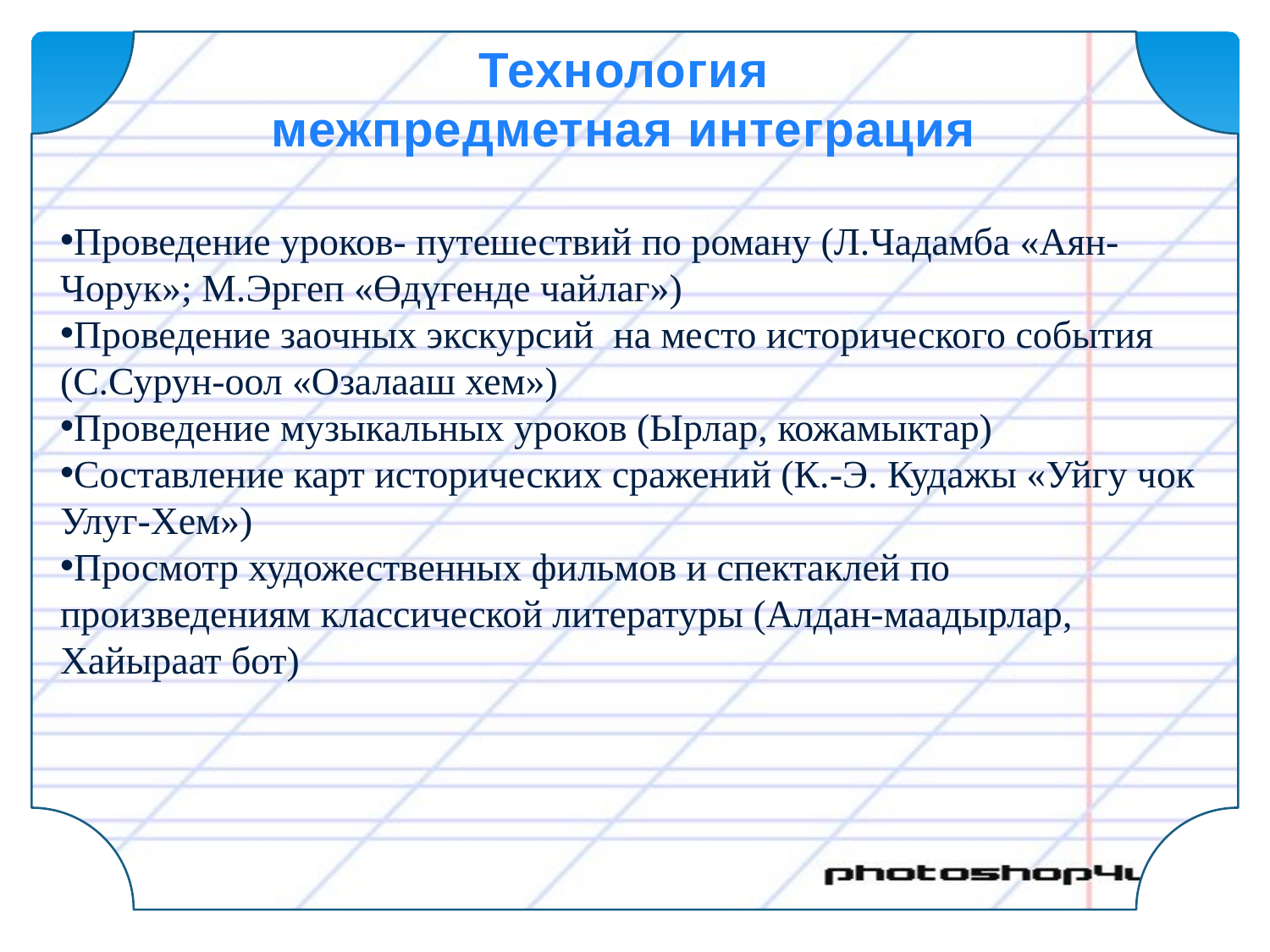

Технология
межпредметная интеграция
Проведение уроков- путешествий по роману (Л.Чадамба «Аян-Чорук»; М.Эргеп «Өдүгенде чайлаг»)
Проведение заочных экскурсий  на место исторического события (С.Сурун-оол «Озалааш хем»)
Проведение музыкальных уроков (Ырлар, кожамыктар)
Составление карт исторических сражений (К.-Э. Кудажы «Уйгу чок Улуг-Хем»)
Просмотр художественных фильмов и спектаклей по произведениям классической литературы (Алдан-маадырлар, Хайыраат бот)